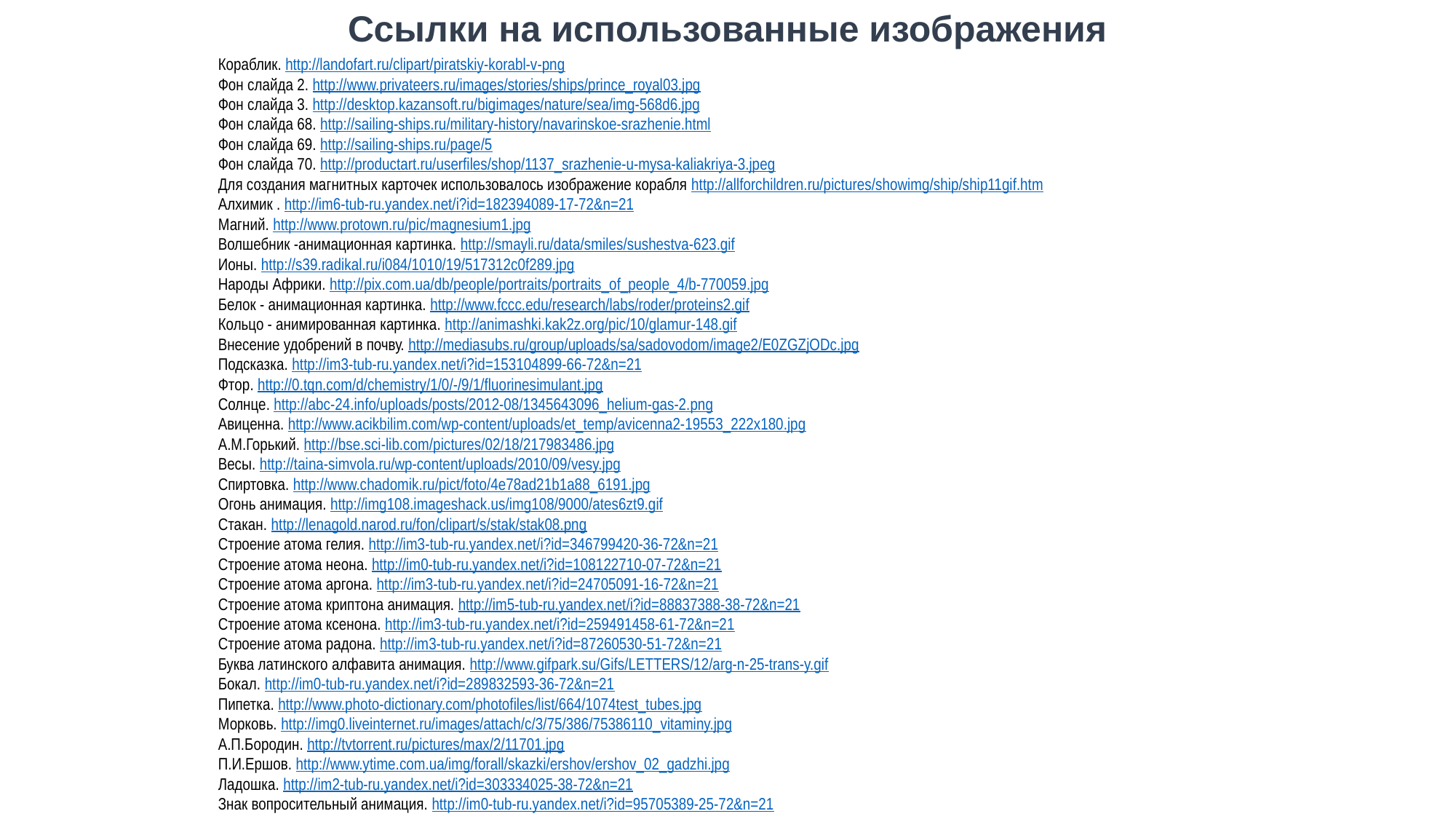

Ссылки на использованные изображения
Кораблик. http://landofart.ru/clipart/piratskiy-korabl-v-png
Фон слайда 2. http://www.privateers.ru/images/stories/ships/prince_royal03.jpg
Фон слайда 3. http://desktop.kazansoft.ru/bigimages/nature/sea/img-568d6.jpg
Фон слайда 68. http://sailing-ships.ru/military-history/navarinskoe-srazhenie.html
Фон слайда 69. http://sailing-ships.ru/page/5
Фон слайда 70. http://productart.ru/userfiles/shop/1137_srazhenie-u-mysa-kaliakriya-3.jpeg
Для создания магнитных карточек использовалось изображение корабля http://allforchildren.ru/pictures/showimg/ship/ship11gif.htm
Алхимик . http://im6-tub-ru.yandex.net/i?id=182394089-17-72&n=21
Магний. http://www.protown.ru/pic/magnesium1.jpg
Волшебник -анимационная картинка. http://smayli.ru/data/smiles/sushestva-623.gif
Ионы. http://s39.radikal.ru/i084/1010/19/517312c0f289.jpg
Народы Африки. http://pix.com.ua/db/people/portraits/portraits_of_people_4/b-770059.jpg
Белок - анимационная картинка. http://www.fccc.edu/research/labs/roder/proteins2.gif
Кольцо - анимированная картинка. http://animashki.kak2z.org/pic/10/glamur-148.gif
Внесение удобрений в почву. http://mediasubs.ru/group/uploads/sa/sadovodom/image2/E0ZGZjODc.jpg
Подсказка. http://im3-tub-ru.yandex.net/i?id=153104899-66-72&n=21
Фтор. http://0.tqn.com/d/chemistry/1/0/-/9/1/fluorinesimulant.jpg
Солнце. http://abc-24.info/uploads/posts/2012-08/1345643096_helium-gas-2.png
Авиценна. http://www.acikbilim.com/wp-content/uploads/et_temp/avicenna2-19553_222x180.jpg
А.М.Горький. http://bse.sci-lib.com/pictures/02/18/217983486.jpg
Весы. http://taina-simvola.ru/wp-content/uploads/2010/09/vesy.jpg
Спиртовка. http://www.chadomik.ru/pict/foto/4e78ad21b1a88_6191.jpg
Огонь анимация. http://img108.imageshack.us/img108/9000/ates6zt9.gif
Стакан. http://lenagold.narod.ru/fon/clipart/s/stak/stak08.png
Строение атома гелия. http://im3-tub-ru.yandex.net/i?id=346799420-36-72&n=21
Строение атома неона. http://im0-tub-ru.yandex.net/i?id=108122710-07-72&n=21
Строение атома аргона. http://im3-tub-ru.yandex.net/i?id=24705091-16-72&n=21
Строение атома криптона анимация. http://im5-tub-ru.yandex.net/i?id=88837388-38-72&n=21
Строение атома ксенона. http://im3-tub-ru.yandex.net/i?id=259491458-61-72&n=21
Строение атома радона. http://im3-tub-ru.yandex.net/i?id=87260530-51-72&n=21
Буква латинского алфавита анимация. http://www.gifpark.su/Gifs/LETTERS/12/arg-n-25-trans-y.gif
Бокал. http://im0-tub-ru.yandex.net/i?id=289832593-36-72&n=21
Пипетка. http://www.photo-dictionary.com/photofiles/list/664/1074test_tubes.jpg
Морковь. http://img0.liveinternet.ru/images/attach/c/3/75/386/75386110_vitaminy.jpg
А.П.Бородин. http://tvtorrent.ru/pictures/max/2/11701.jpg
П.И.Ершов. http://www.ytime.com.ua/img/forall/skazki/ershov/ershov_02_gadzhi.jpg
Ладошка. http://im2-tub-ru.yandex.net/i?id=303334025-38-72&n=21
Знак вопросительный анимация. http://im0-tub-ru.yandex.net/i?id=95705389-25-72&n=21